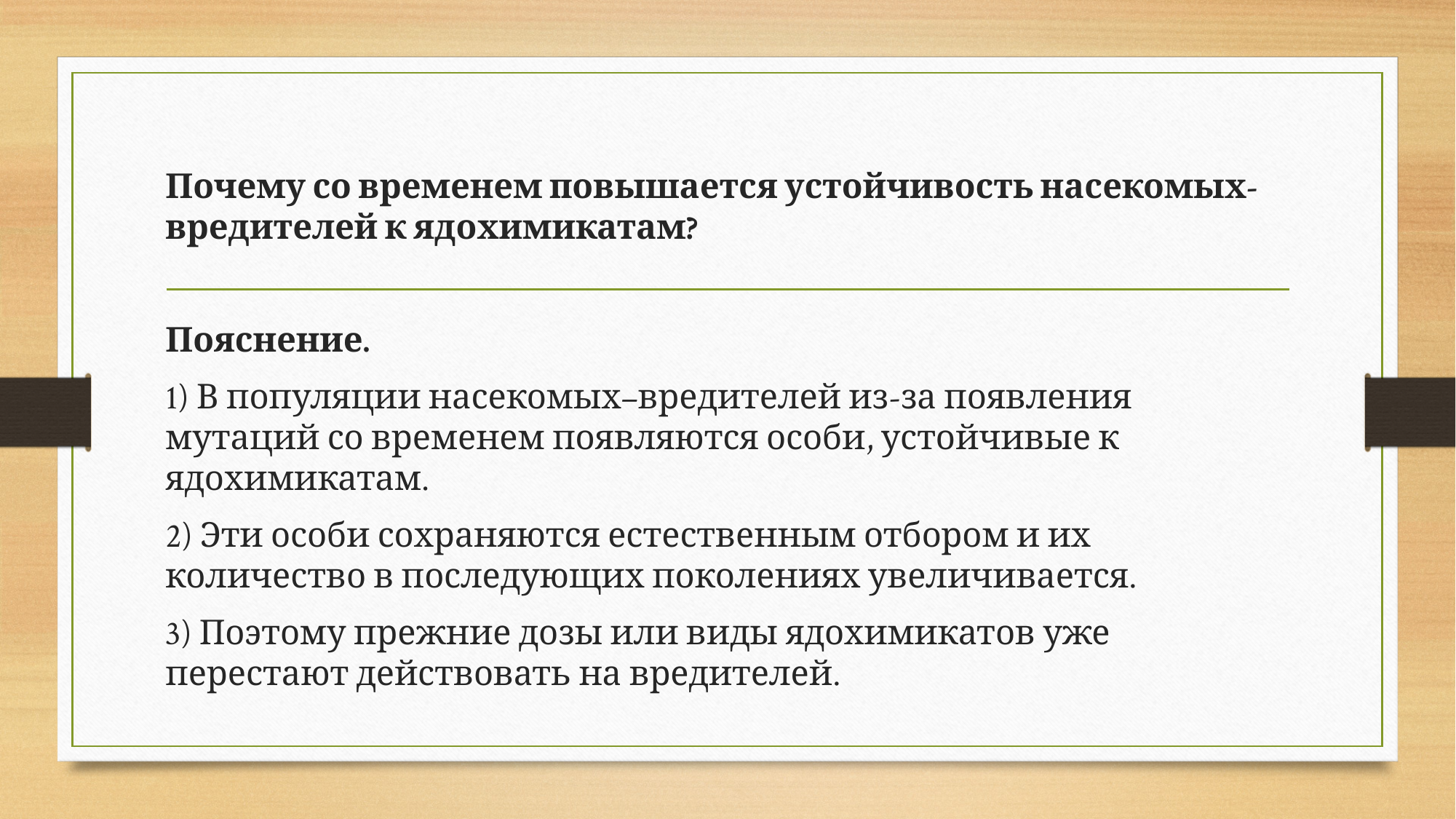

#
Почему со временем повышается устойчивость насекомых-вредителей к ядохимикатам?

Пояснение.
1) В популяции насекомых–вредителей из-за появления мутаций со временем появляются особи, устойчивые к ядохимикатам.
2) Эти особи сохраняются естественным отбором и их количество в последующих поколениях увеличивается.
3) Поэтому прежние дозы или виды ядохимикатов уже перестают действовать на вредителей.